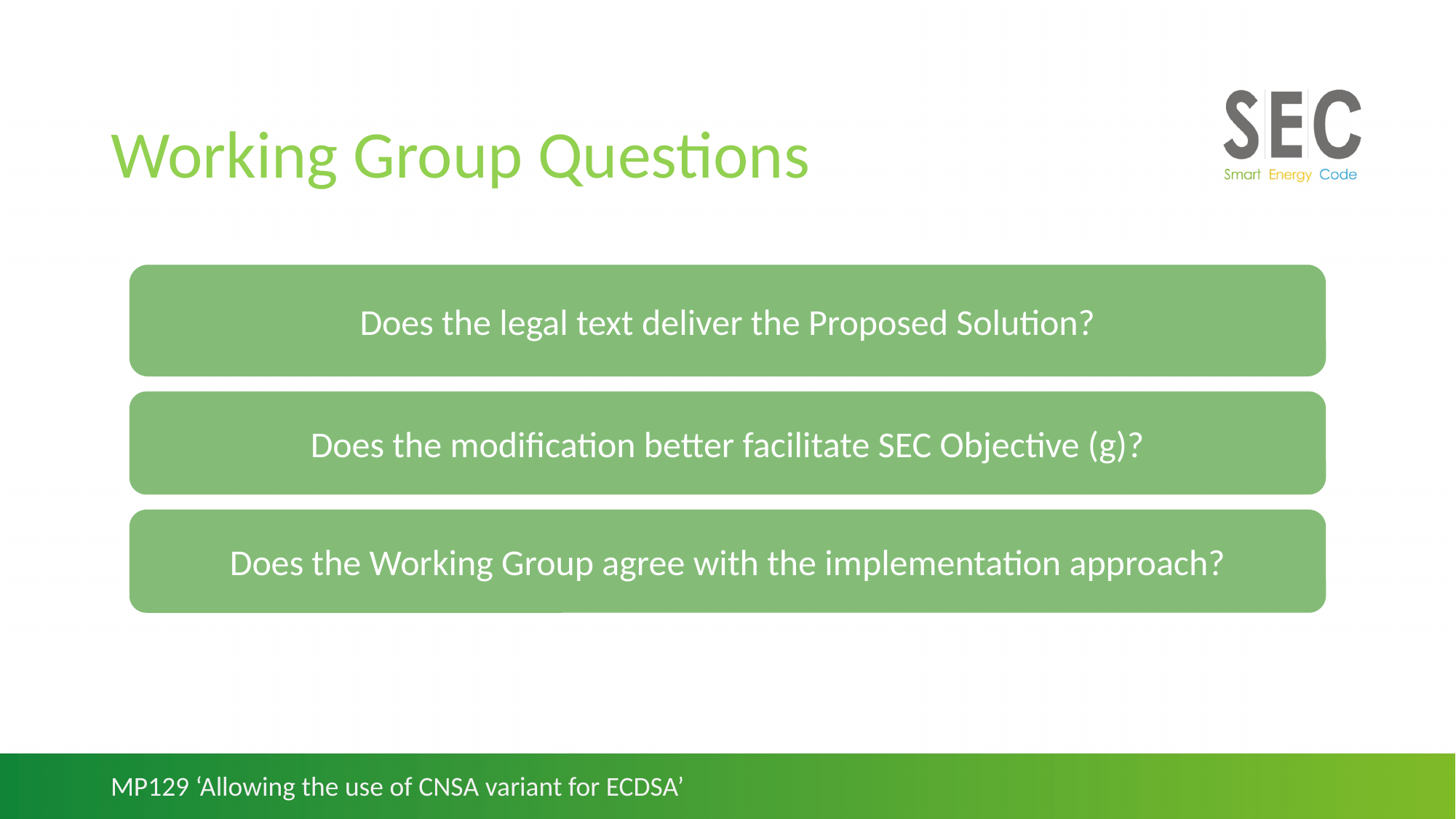

# Working Group Questions
Does the legal text deliver the Proposed Solution?
Does the modification better facilitate SEC Objective (g)?
Does the Working Group agree with the implementation approach?
MP129 ‘Allowing the use of CNSA variant for ECDSA’